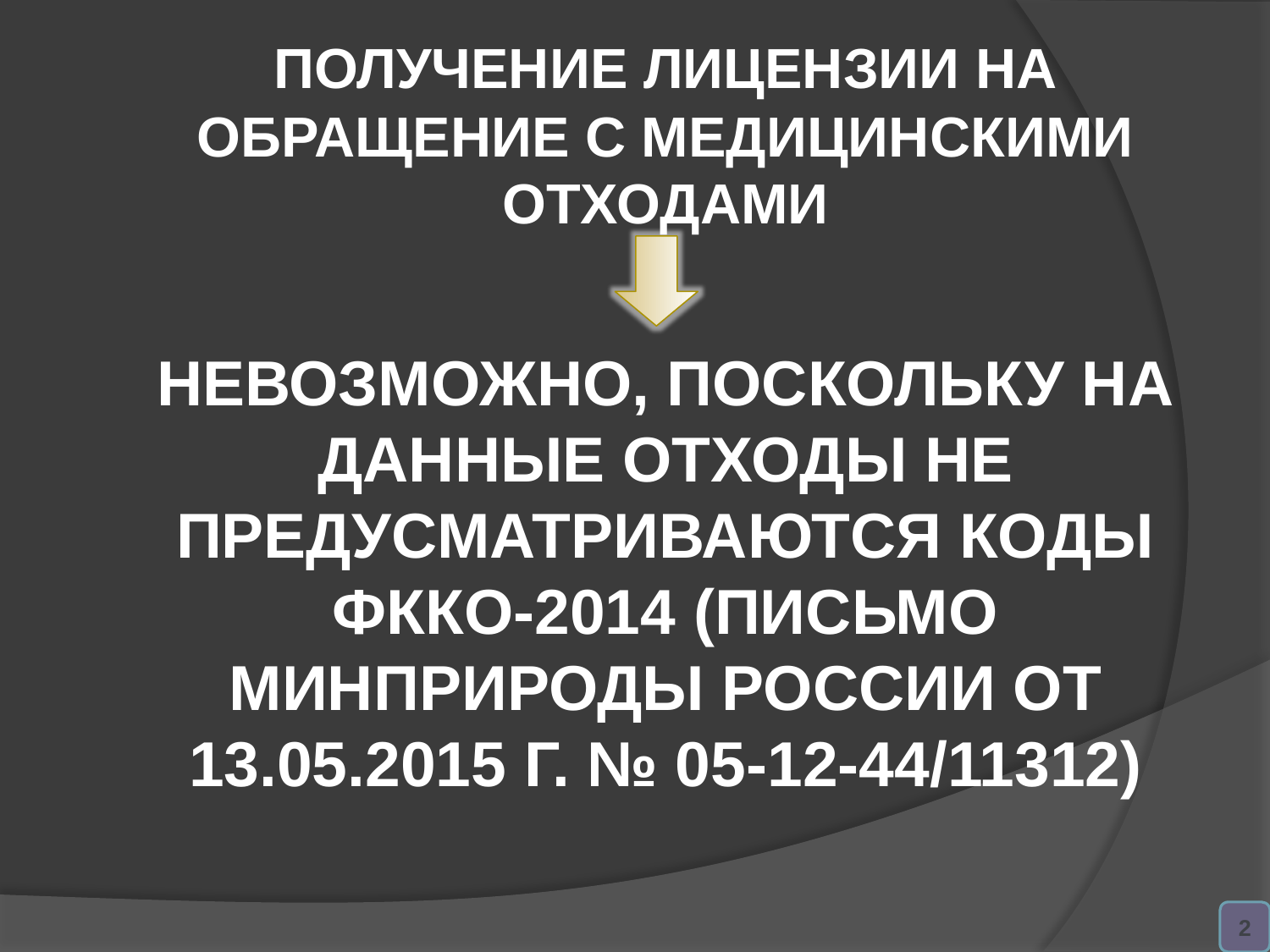

ПОЛУЧЕНИЕ ЛИЦЕНЗИИ НА ОБРАЩЕНИЕ С МЕДИЦИНСКИМИ ОТХОДАМИ

НЕВОЗМОЖНО, ПОСКОЛЬКУ НА ДАННЫЕ ОТХОДЫ НЕ ПРЕДУСМАТРИВАЮТСЯ КОДЫ ФККО-2014 (ПИСЬМО МИНПРИРОДЫ РОССИИ ОТ 13.05.2015 Г. № 05-12-44/11312)
2